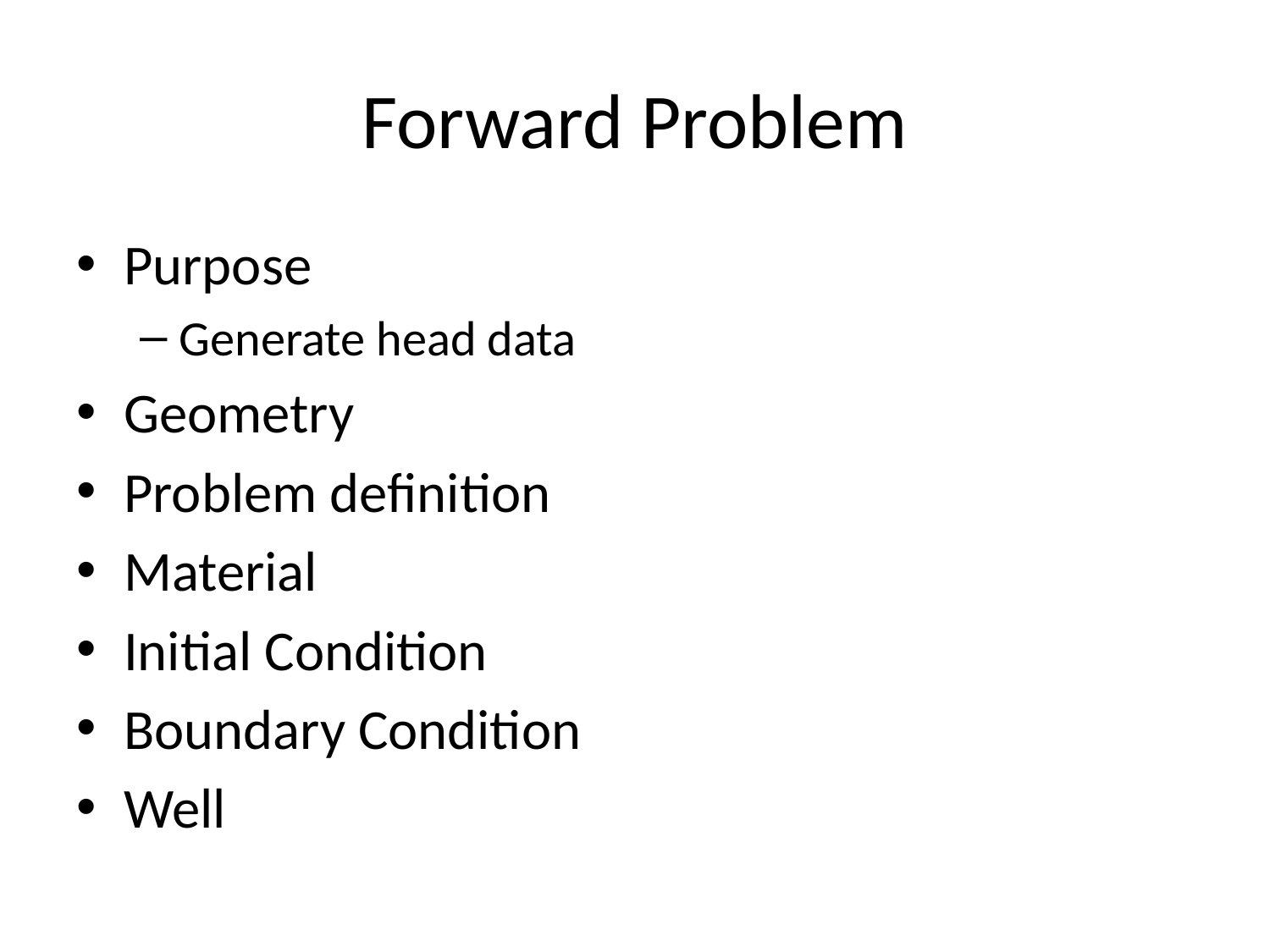

# Forward Problem
Purpose
Generate head data
Geometry
Problem definition
Material
Initial Condition
Boundary Condition
Well